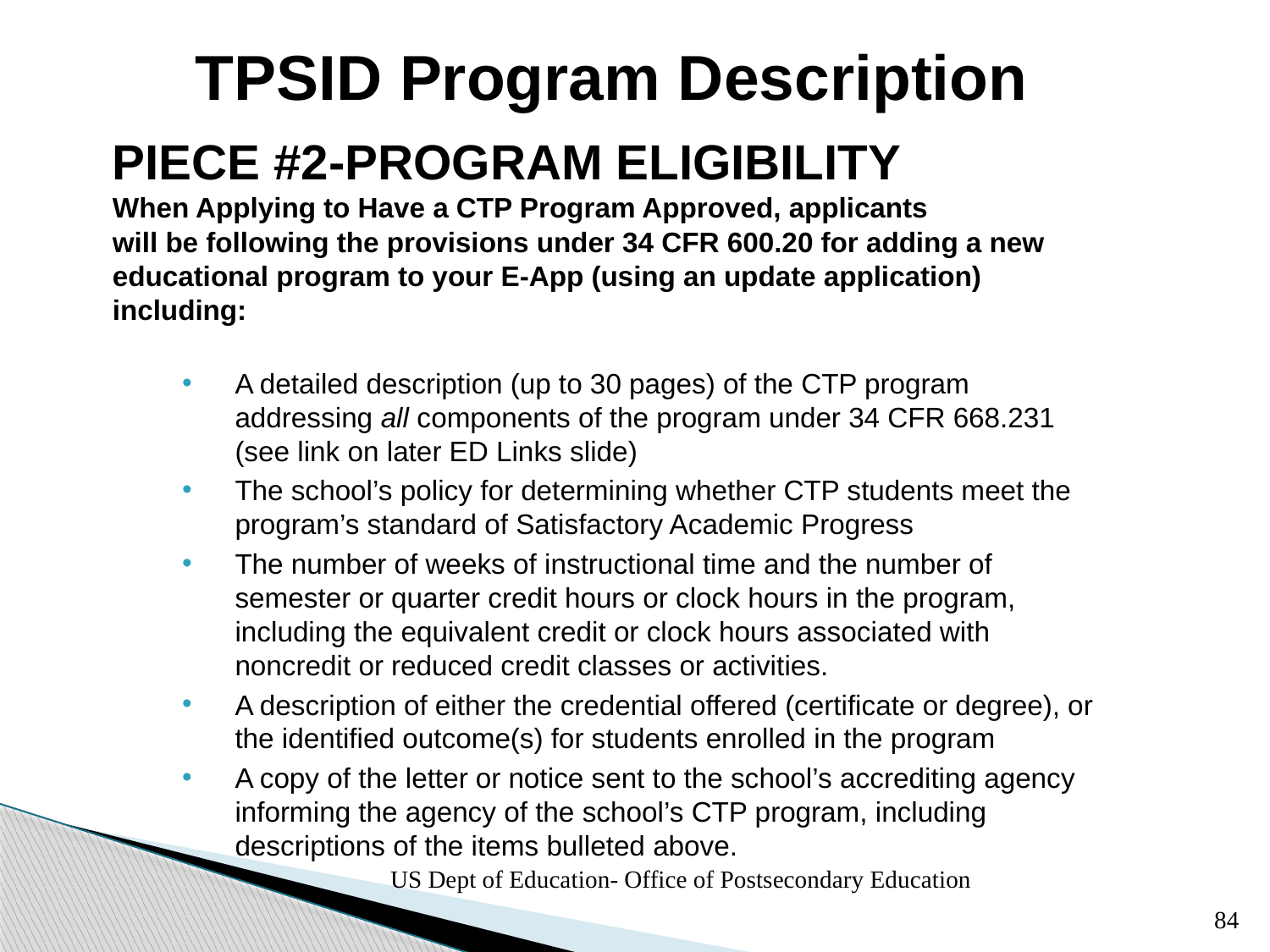

# TPSID Program Description

PIECE #2-PROGRAM ELIGIBILITY
When Applying to Have a CTP Program Approved, applicants
will be following the provisions under 34 CFR 600.20 for adding a new
educational program to your E-App (using an update application)
including:

A detailed description (up to 30 pages) of the CTP program addressing all components of the program under 34 CFR 668.231 (see link on later ED Links slide)
The school’s policy for determining whether CTP students meet the program’s standard of Satisfactory Academic Progress
The number of weeks of instructional time and the number of semester or quarter credit hours or clock hours in the program, including the equivalent credit or clock hours associated with noncredit or reduced credit classes or activities.
A description of either the credential offered (certificate or degree), or the identified outcome(s) for students enrolled in the program
A copy of the letter or notice sent to the school’s accrediting agency informing the agency of the school’s CTP program, including descriptions of the items bulleted above.
US Dept of Education- Office of Postsecondary Education
84